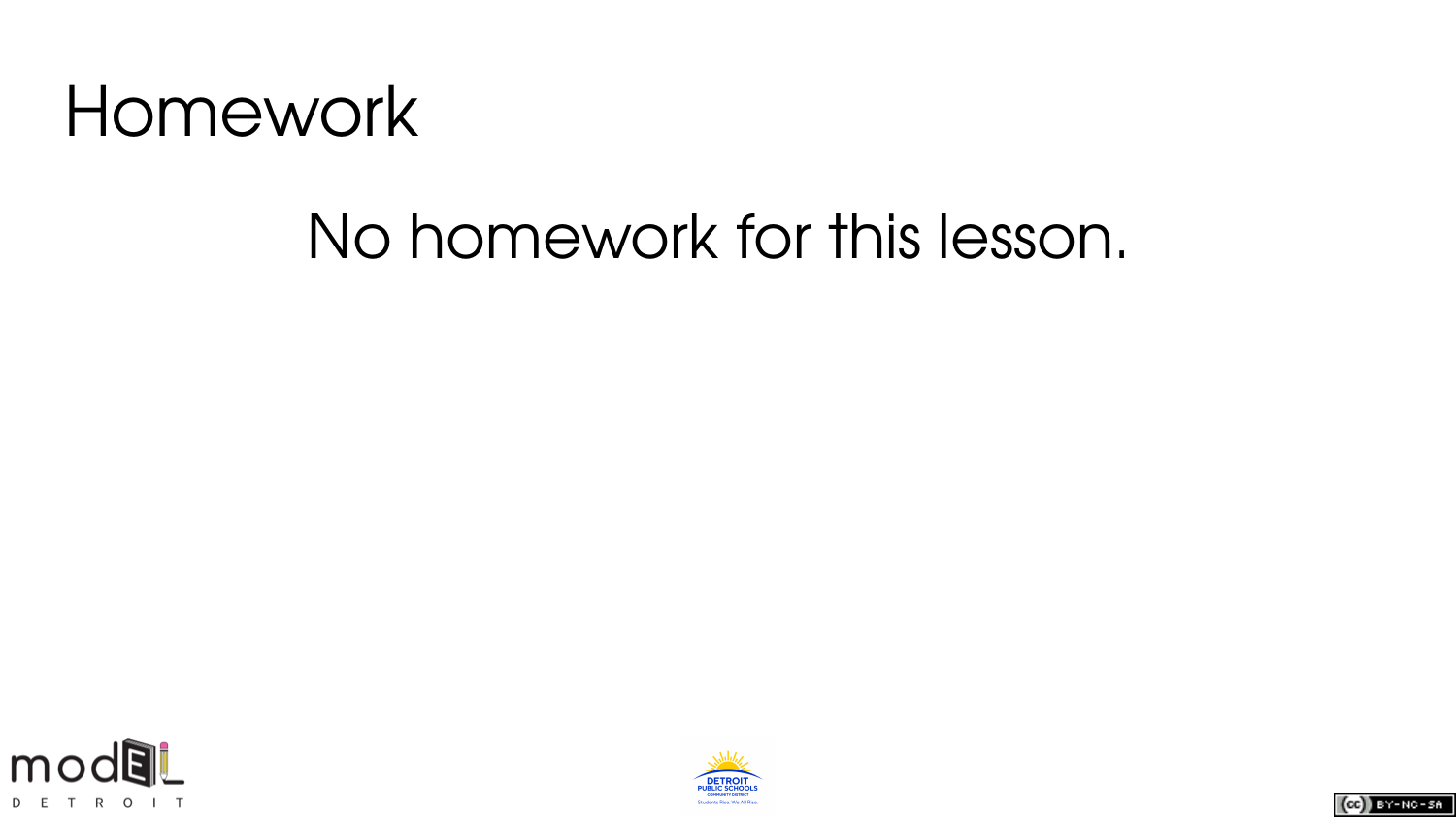

# Homework
No homework for this lesson.